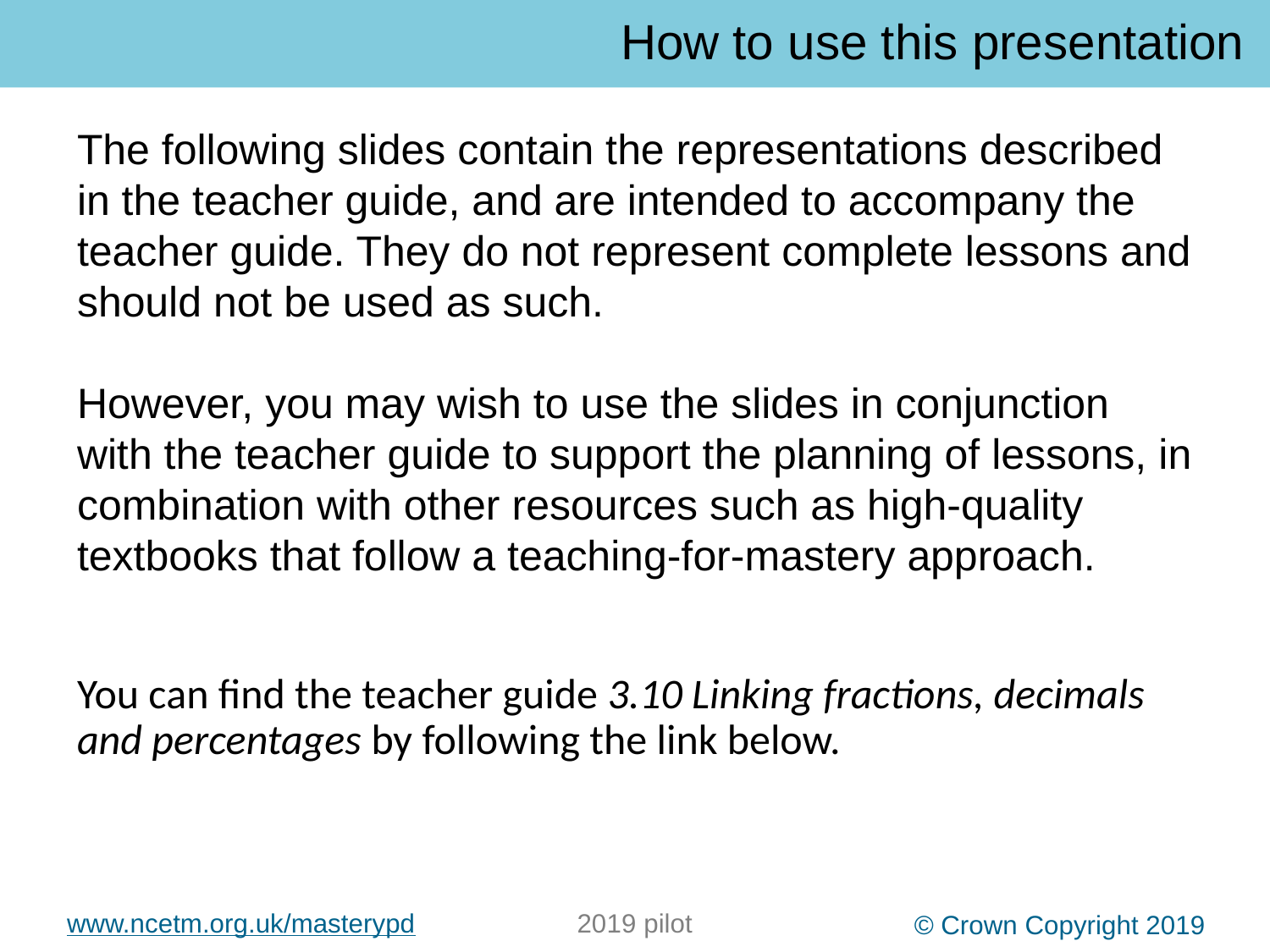

How to use this presentation
You can find the teacher guide 3.10 Linking fractions, decimals and percentages by following the link below.